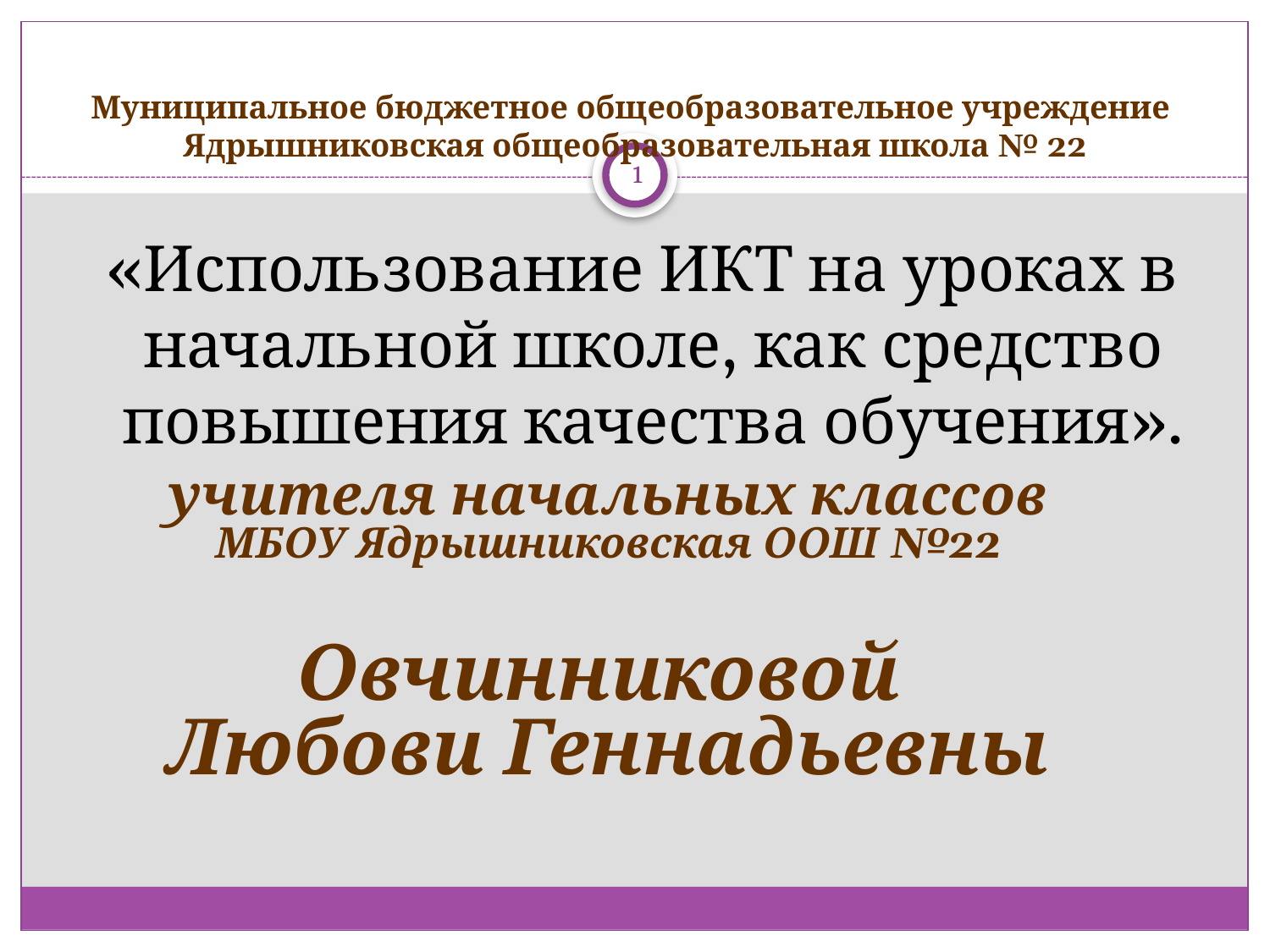

# Муниципальное бюджетное общеобразовательное учреждение Ядрышниковская общеобразовательная школа № 22
1
 «Использование ИКТ на уроках в начальной школе, как средство повышения качества обучения».
учителя начальных классов
МБОУ Ядрышниковская ООШ №22

Овчинниковой
Любови Геннадьевны